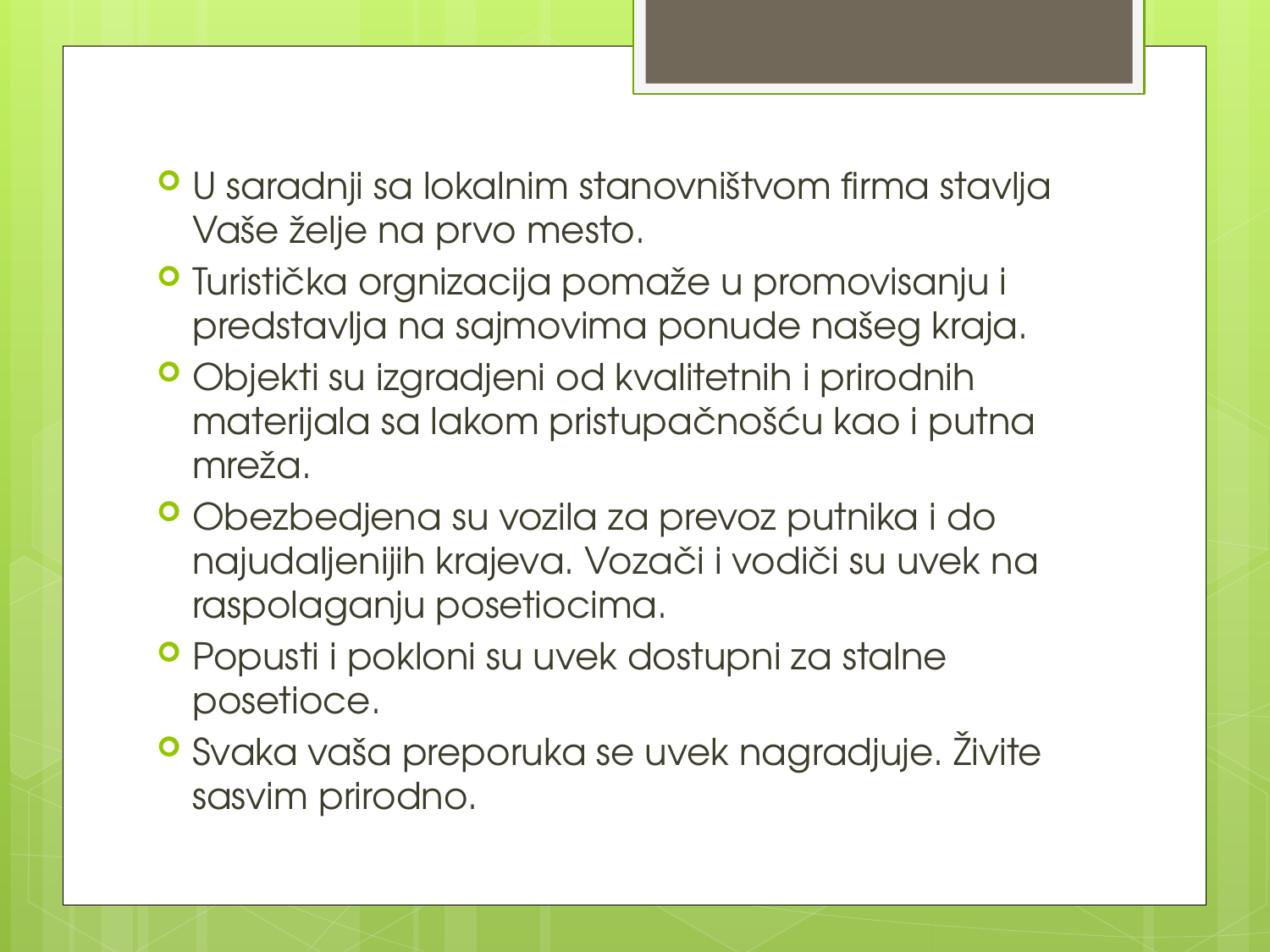

U saradnji sa lokalnim stanovništvom firma stavlja Vaše želje na prvo mesto.
Turistička orgnizacija pomaže u promovisanju i predstavlja na sajmovima ponude našeg kraja.
Objekti su izgradjeni od kvalitetnih i prirodnih materijala sa lakom pristupačnošću kao i putna mreža.
Obezbedjena su vozila za prevoz putnika i do najudaljenijih krajeva. Vozači i vodiči su uvek na raspolaganju posetiocima.
Popusti i pokloni su uvek dostupni za stalne posetioce.
Svaka vaša preporuka se uvek nagradjuje. Živite sasvim prirodno.